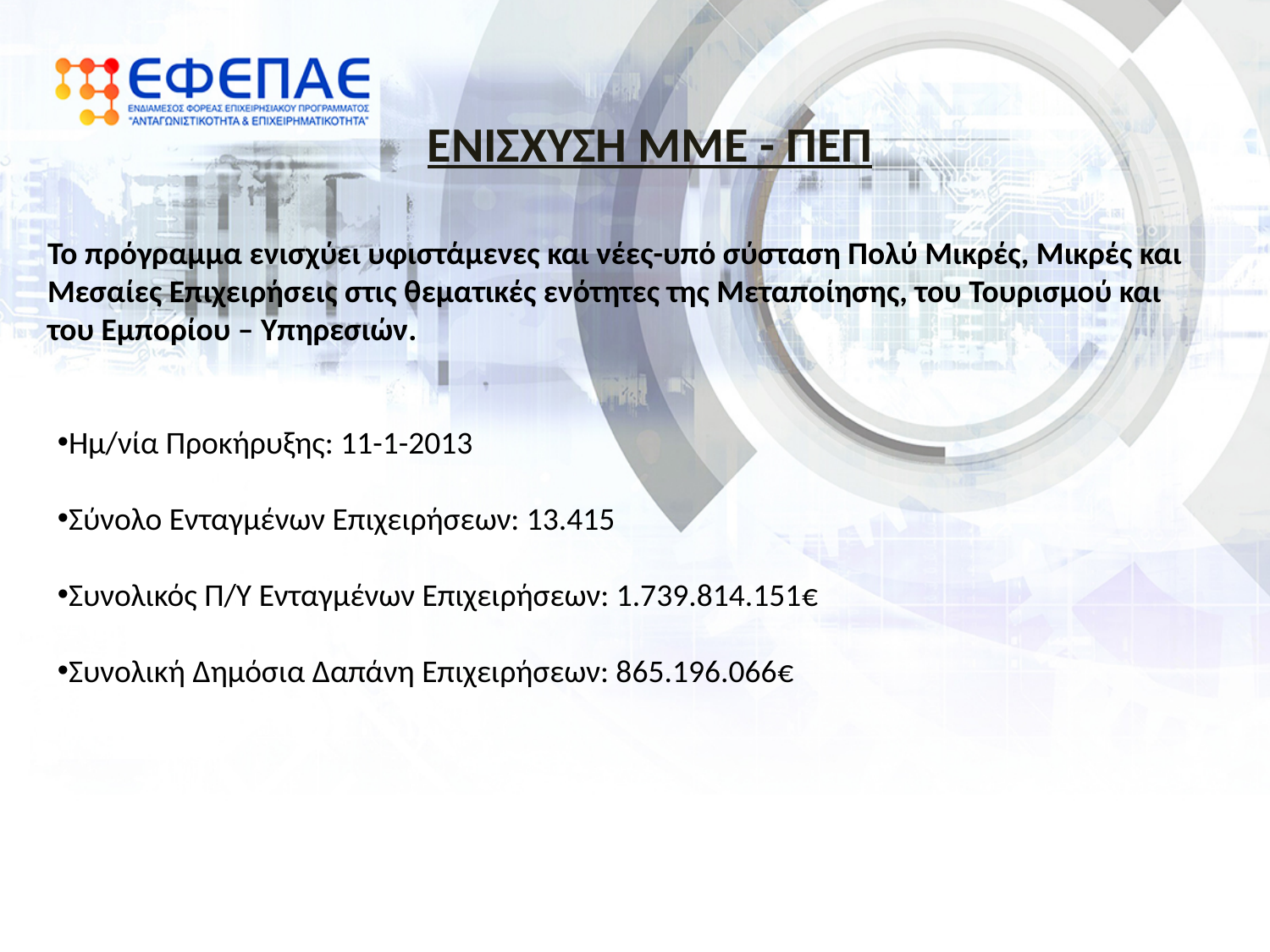

ΕΝΙΣΧΥΣΗ ΜΜΕ - ΠΕΠ
Το πρόγραμμα ενισχύει υφιστάμενες και νέες-υπό σύσταση Πολύ Μικρές, Μικρές και Μεσαίες Επιχειρήσεις στις θεματικές ενότητες της Μεταποίησης, του Τουρισμού και του Εμπορίου – Υπηρεσιών.

Ημ/νία Προκήρυξης: 11-1-2013

Σύνολο Ενταγμένων Επιχειρήσεων: 13.415

Συνολικός Π/Υ Ενταγμένων Επιχειρήσεων: 1.739.814.151€

Συνολική Δημόσια Δαπάνη Επιχειρήσεων: 865.196.066€